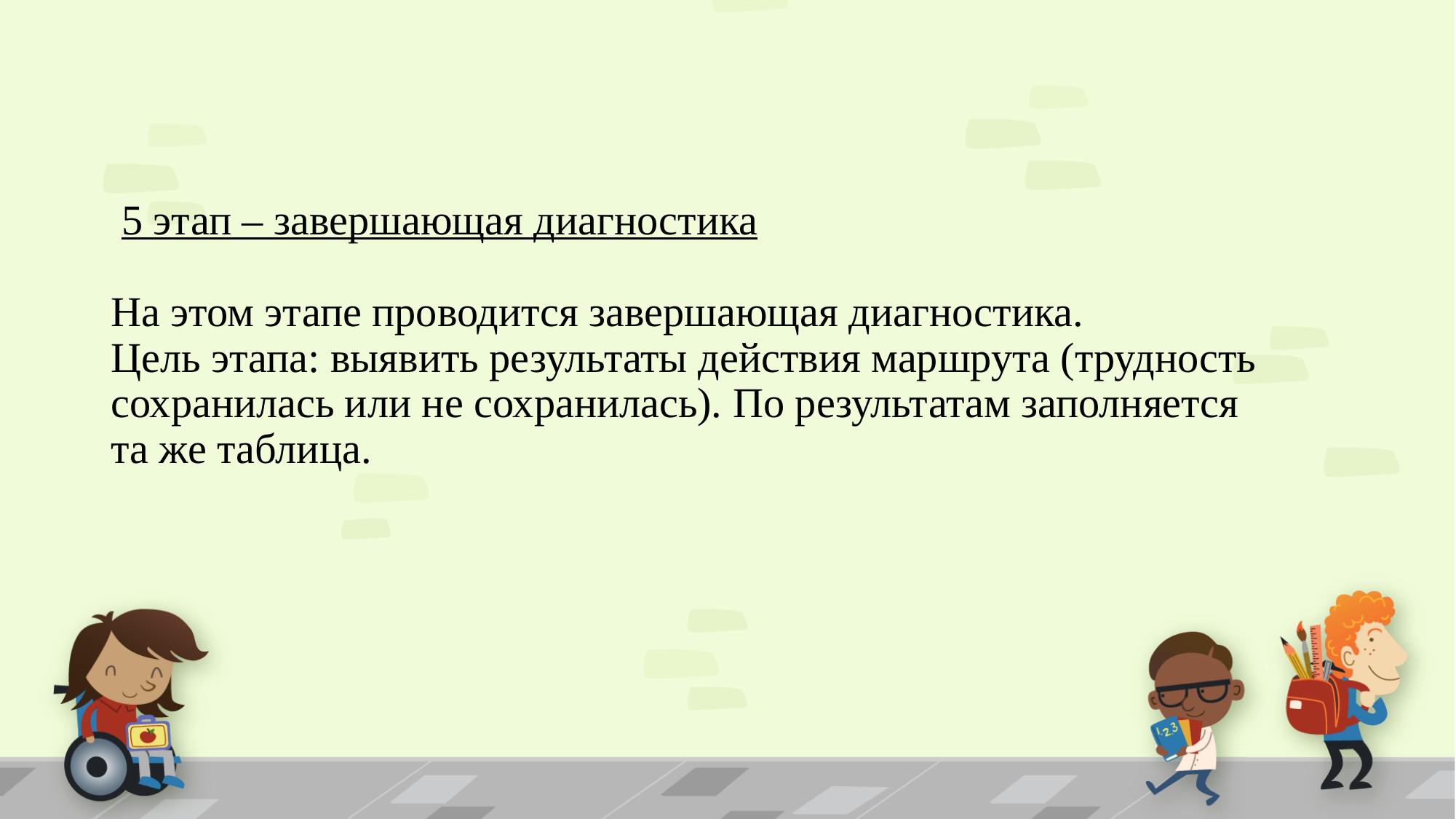

# 5 этап – завершающая диагностика На этом этапе проводится завершающая диагностика. Цель этапа: выявить результаты действия маршрута (трудность сохранилась или не сохранилась). По результатам заполняется та же таблица.